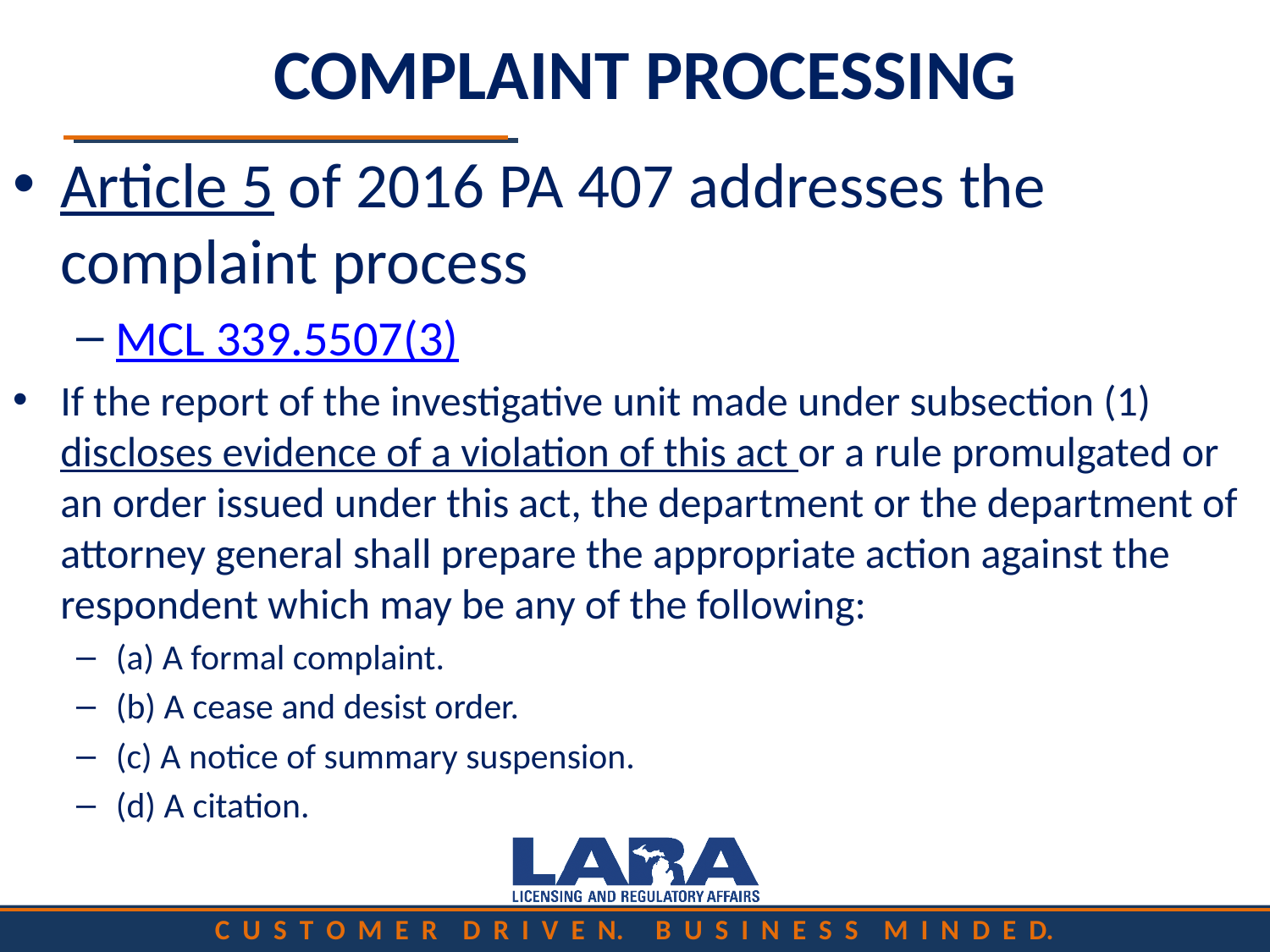

# COMPLAINT PROCESSING
Article 5 of 2016 PA 407 addresses the complaint process
MCL 339.5507(3)
If the report of the investigative unit made under subsection (1) discloses evidence of a violation of this act or a rule promulgated or an order issued under this act, the department or the department of attorney general shall prepare the appropriate action against the respondent which may be any of the following:
(a) A formal complaint.
(b) A cease and desist order.
(c) A notice of summary suspension.
(d) A citation.